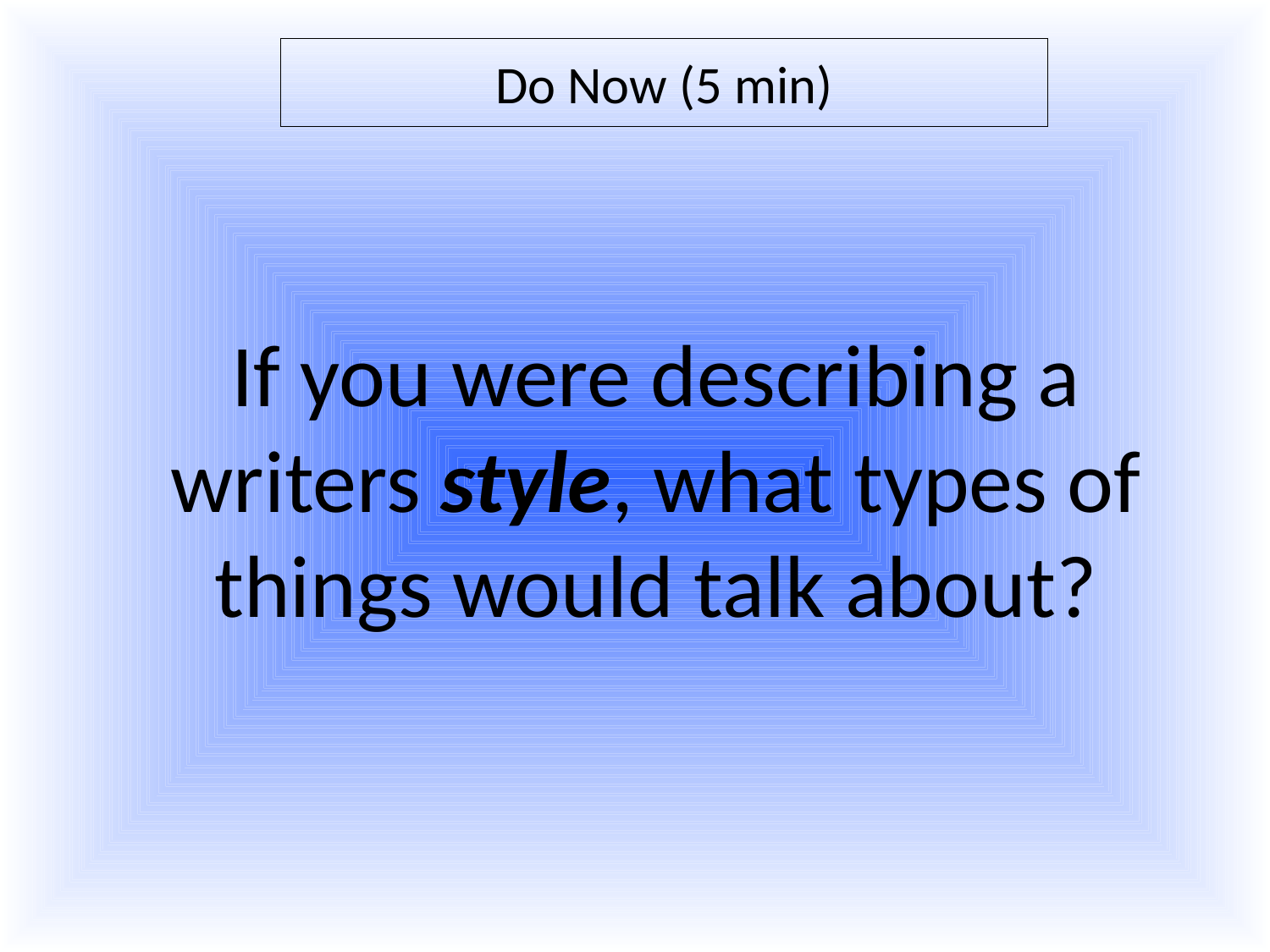

Do Now (5 min)

If you were describing a writers style, what types of things would talk about?